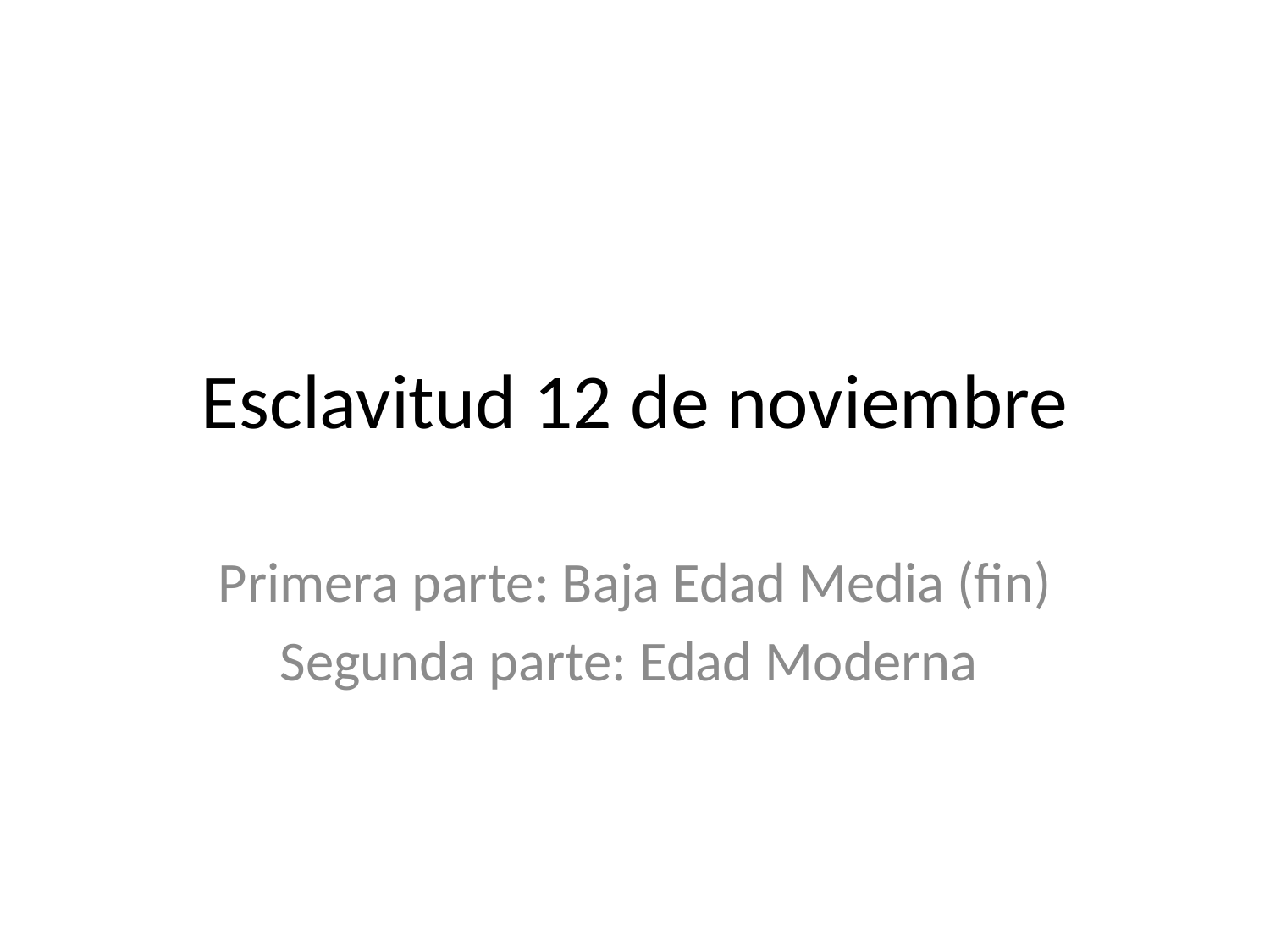

# Esclavitud 12 de noviembre
Primera parte: Baja Edad Media (fin)
Segunda parte: Edad Moderna